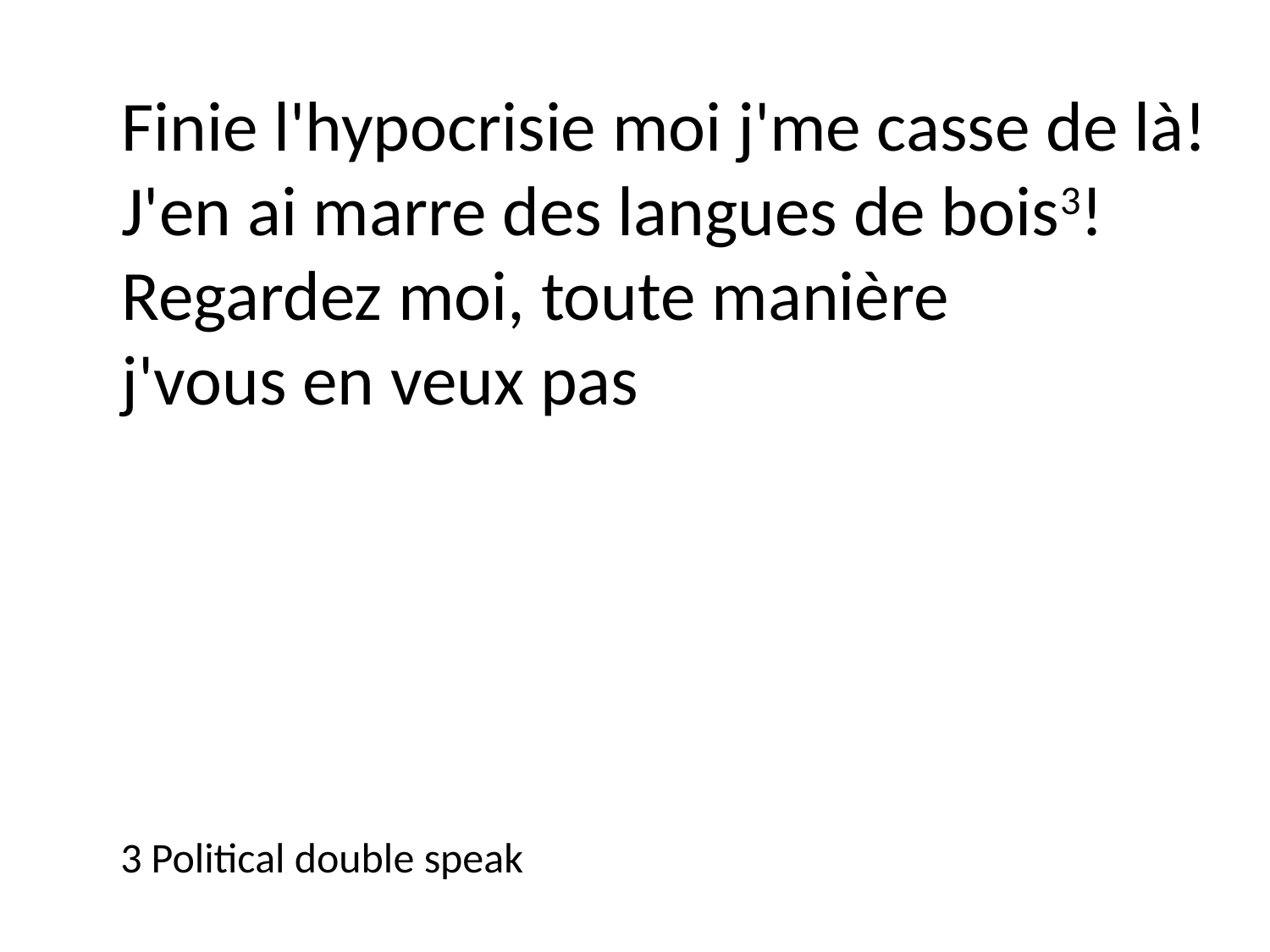

Finie l'hypocrisie moi j'me casse de là!
J'en ai marre des langues de bois3!
Regardez moi, toute manière
j'vous en veux pas

3 Political double speak